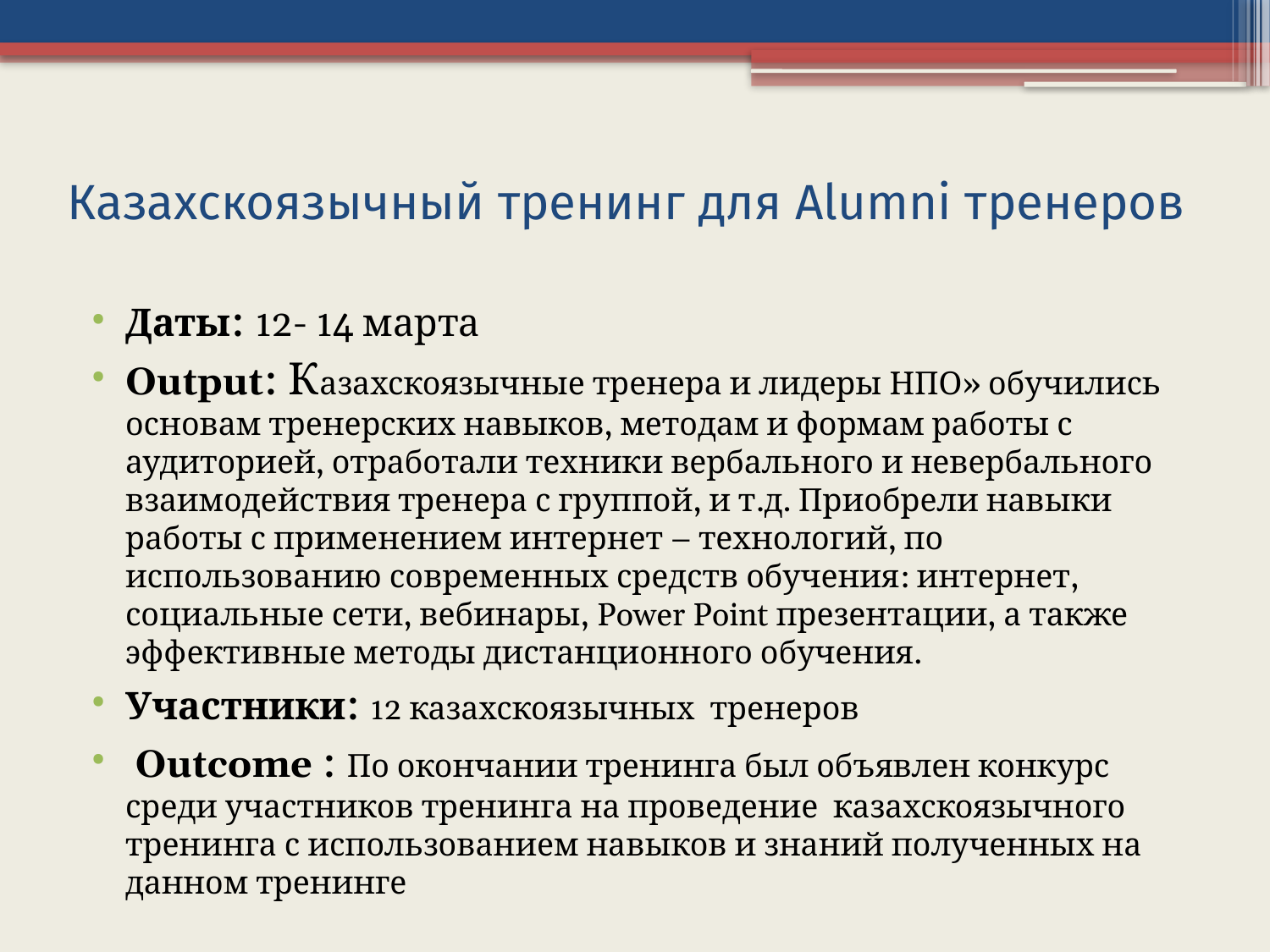

# Казахскоязычный тренинг для Alumni тренеров
Даты: 12- 14 марта
Output: Казахскоязычные тренера и лидеры НПО» обучились основам тренерских навыков, методам и формам работы с аудиторией, отработали техники вербального и невербального взаимодействия тренера с группой, и т.д. Приобрели навыки работы с применением интернет – технологий, по использованию современных средств обучения: интернет, социальные сети, вебинары, Power Point презентации, а также эффективные методы дистанционного обучения.
Участники: 12 казахскоязычных  тренеров
 Outcome : По окончании тренинга был объявлен конкурс среди участников тренинга на проведение  казахскоязычного  тренинга с использованием навыков и знаний полученных на данном тренинге